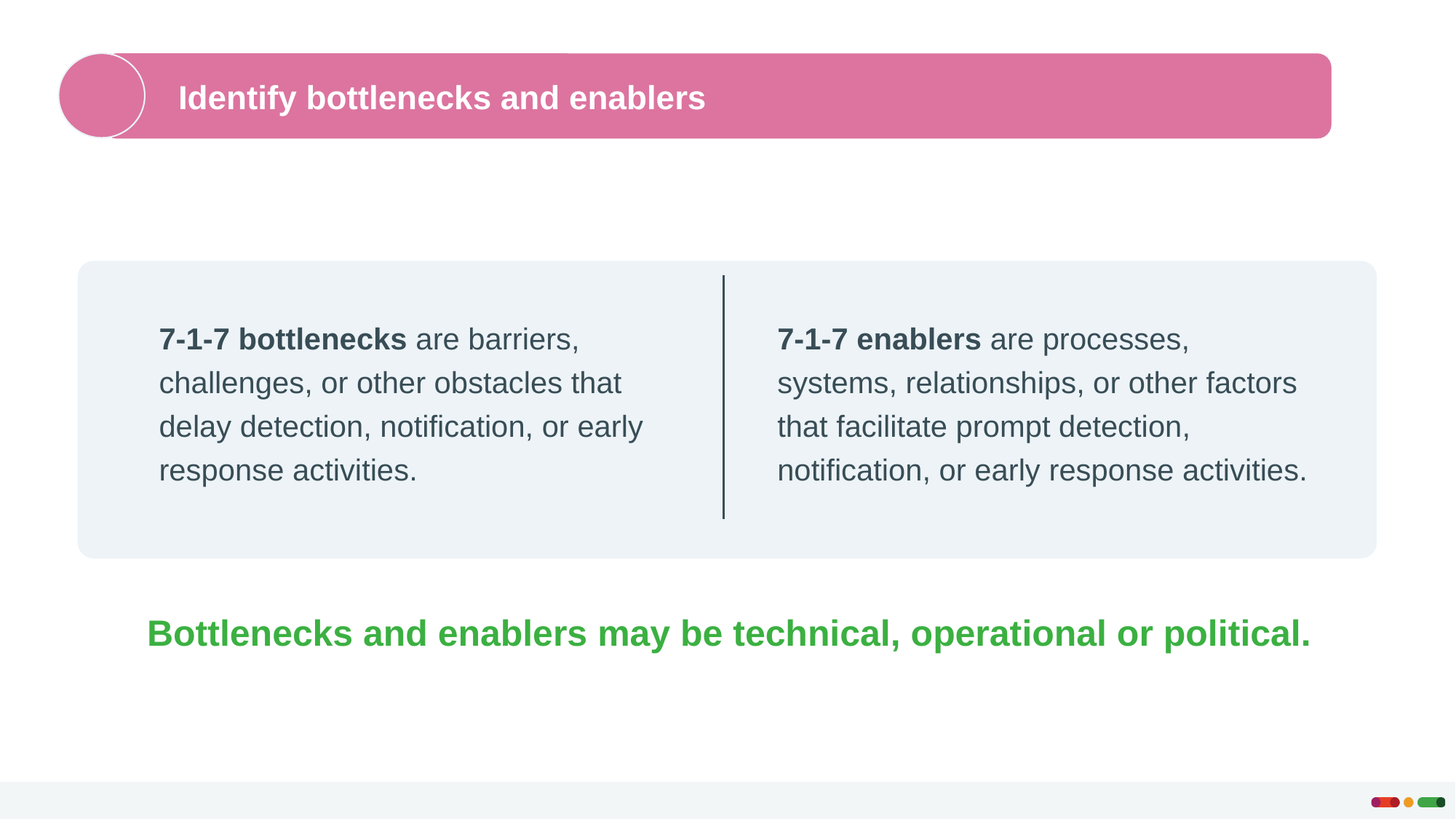

Identify bottlenecks and enablers

7-1-7 bottlenecks are barriers, challenges, or other obstacles that delay detection, notification, or early response activities.
7-1-7 enablers are processes, systems, relationships, or other factors that facilitate prompt detection, notification, or early response activities.
Bottlenecks and enablers may be technical, operational or political.